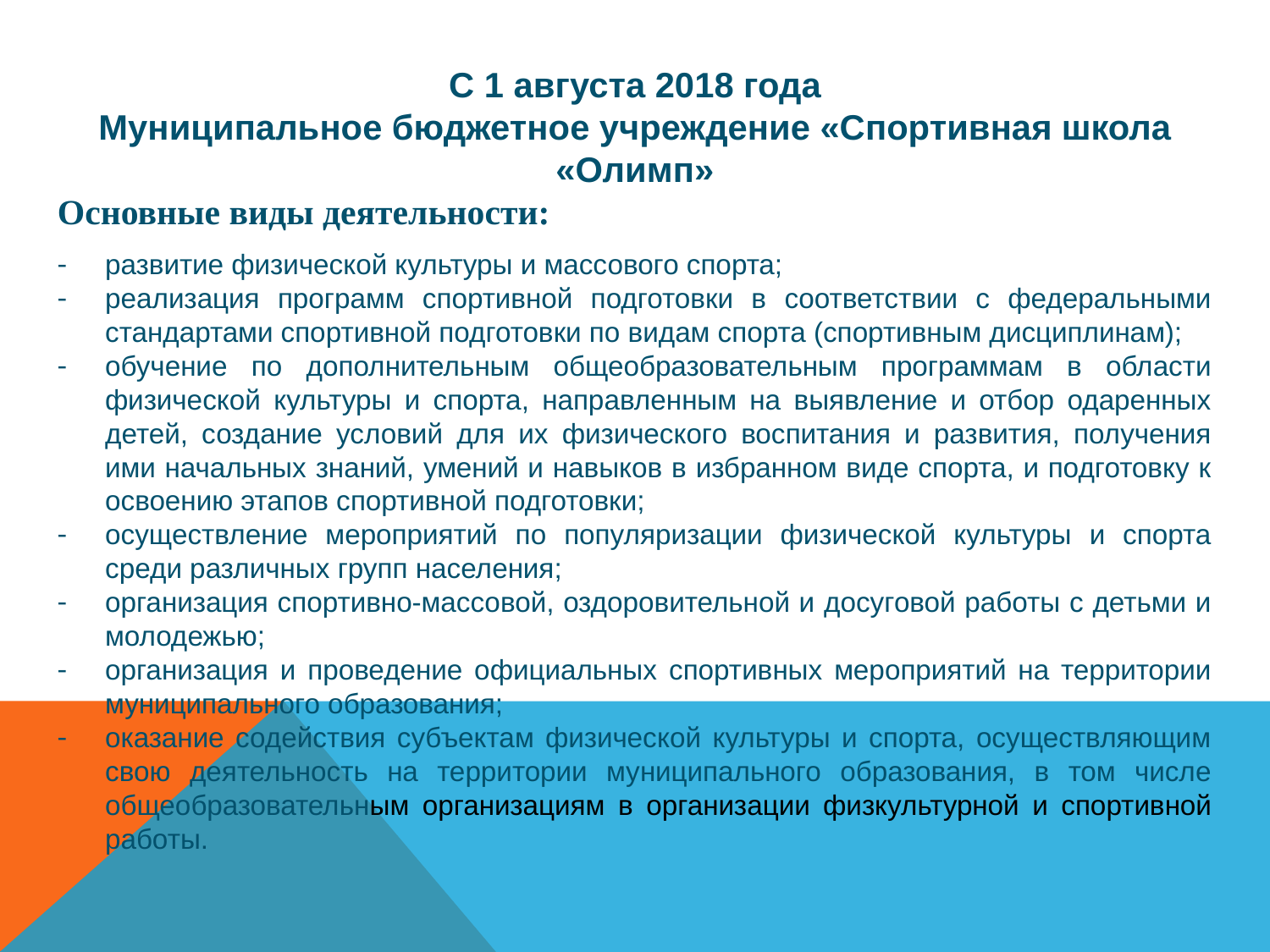

С 1 августа 2018 года
Муниципальное бюджетное учреждение «Спортивная школа «Олимп»
Основные виды деятельности:

развитие физической культуры и массового спорта;
реализация программ спортивной подготовки в соответствии с федеральными стандартами спортивной подготовки по видам спорта (спортивным дисциплинам);
обучение по дополнительным общеобразовательным программам в области физической культуры и спорта, направленным на выявление и отбор одаренных детей, создание условий для их физического воспитания и развития, получения ими начальных знаний, умений и навыков в избранном виде спорта, и подготовку к освоению этапов спортивной подготовки;
осуществление мероприятий по популяризации физической культуры и спорта среди различных групп населения;
организация спортивно-массовой, оздоровительной и досуговой работы с детьми и молодежью;
организация и проведение официальных спортивных мероприятий на территории муниципального образования;
оказание содействия субъектам физической культуры и спорта, осуществляющим свою деятельность на территории муниципального образования, в том числе общеобразовательным организациям в организации физкультурной и спортивной работы.